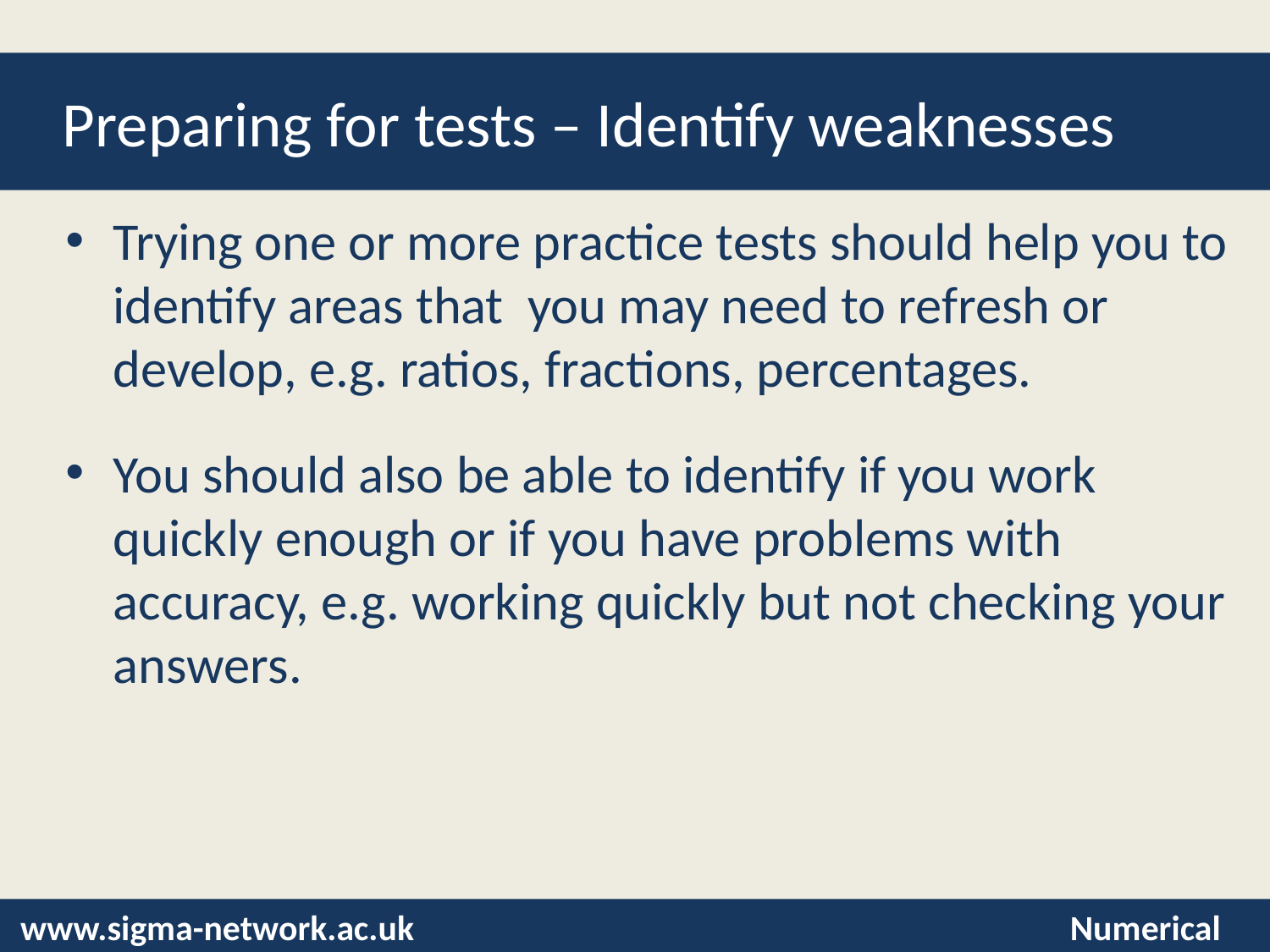

# Preparing for tests – Identify weaknesses
Trying one or more practice tests should help you to identify areas that  you may need to refresh or develop, e.g. ratios, fractions, percentages.
You should also be able to identify if you work quickly enough or if you have problems with accuracy, e.g. working quickly but not checking your answers.